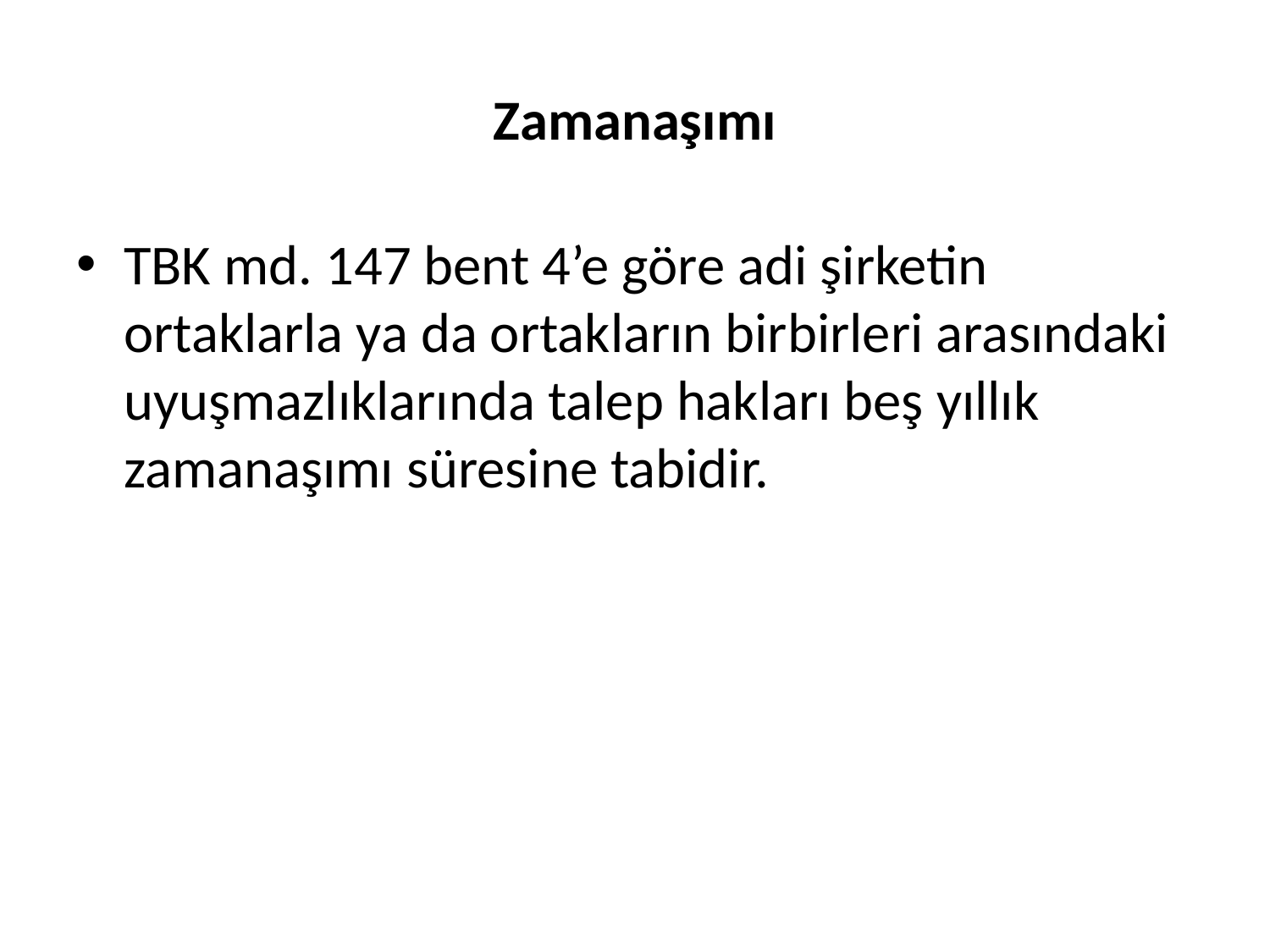

# Zamanaşımı
TBK md. 147 bent 4’e göre adi şirketin ortaklarla ya da ortakların birbirleri arasındaki uyuşmazlıklarında talep hakları beş yıllık zamanaşımı süresine tabidir.